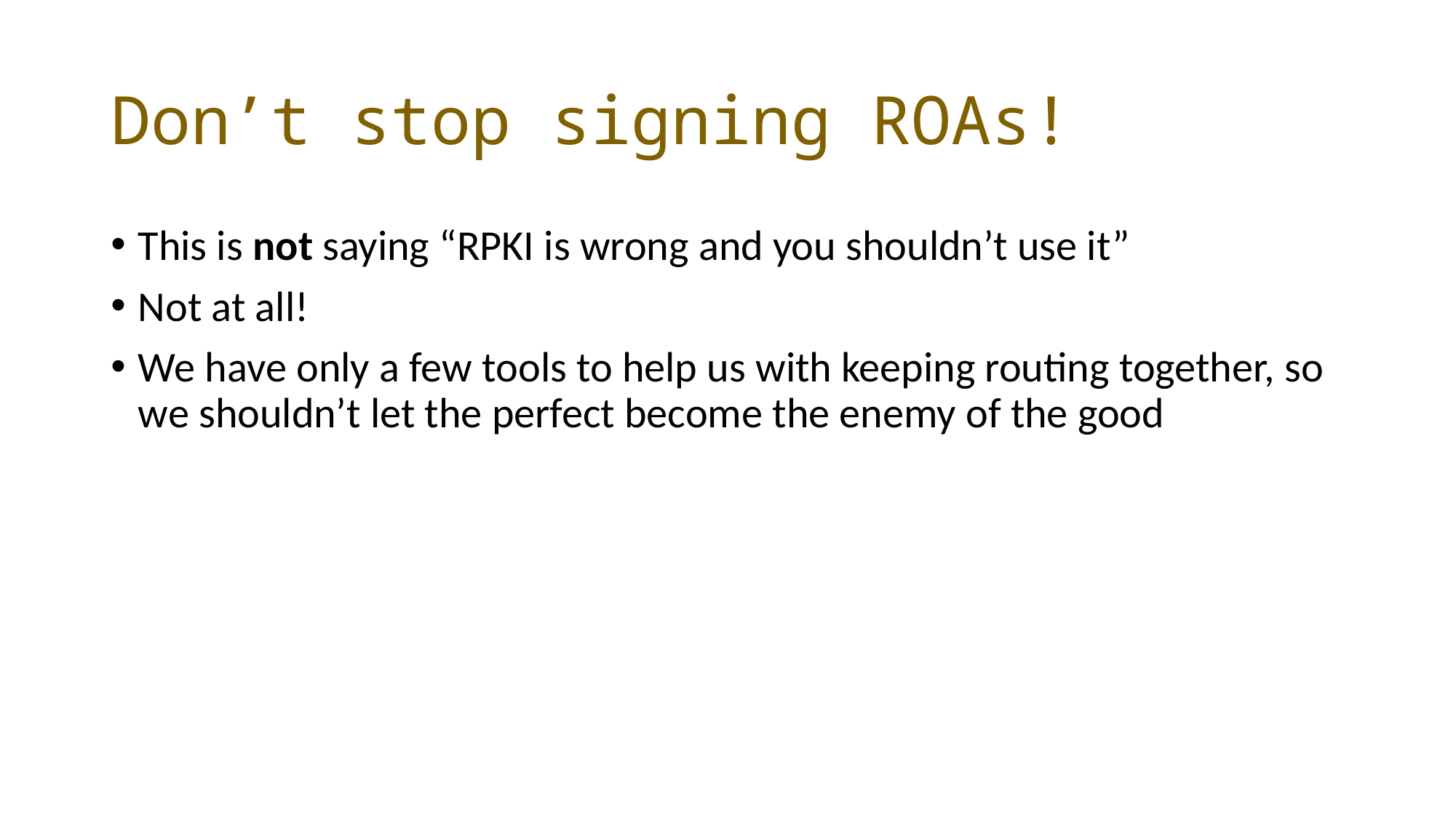

# Don’t stop signing ROAs!
This is not saying “RPKI is wrong and you shouldn’t use it”
Not at all!
We have only a few tools to help us with keeping routing together, so we shouldn’t let the perfect become the enemy of the good